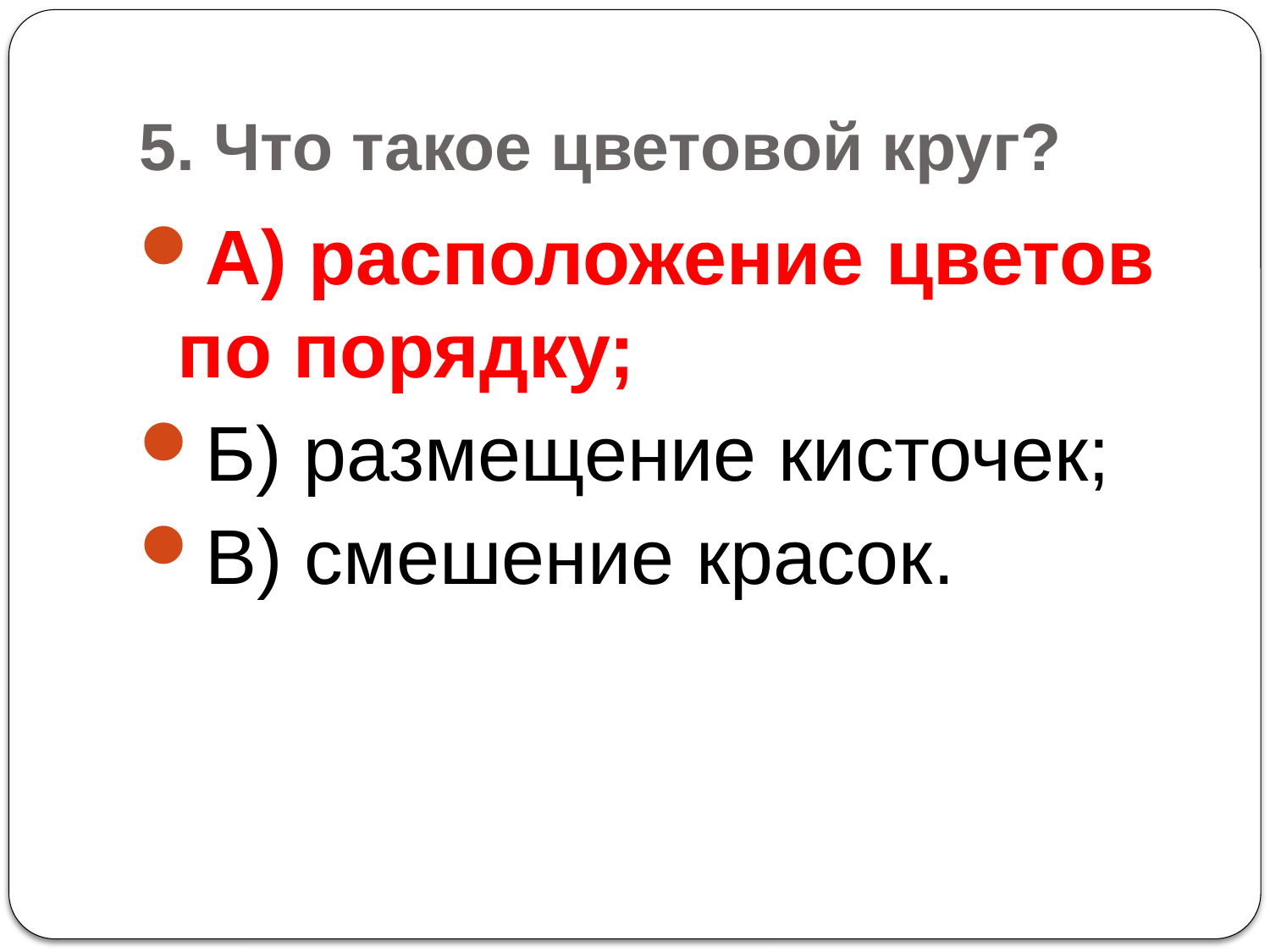

# 5. Что такое цветовой круг?
А) расположение цветов по порядку;
Б) размещение кисточек;
В) смешение красок.